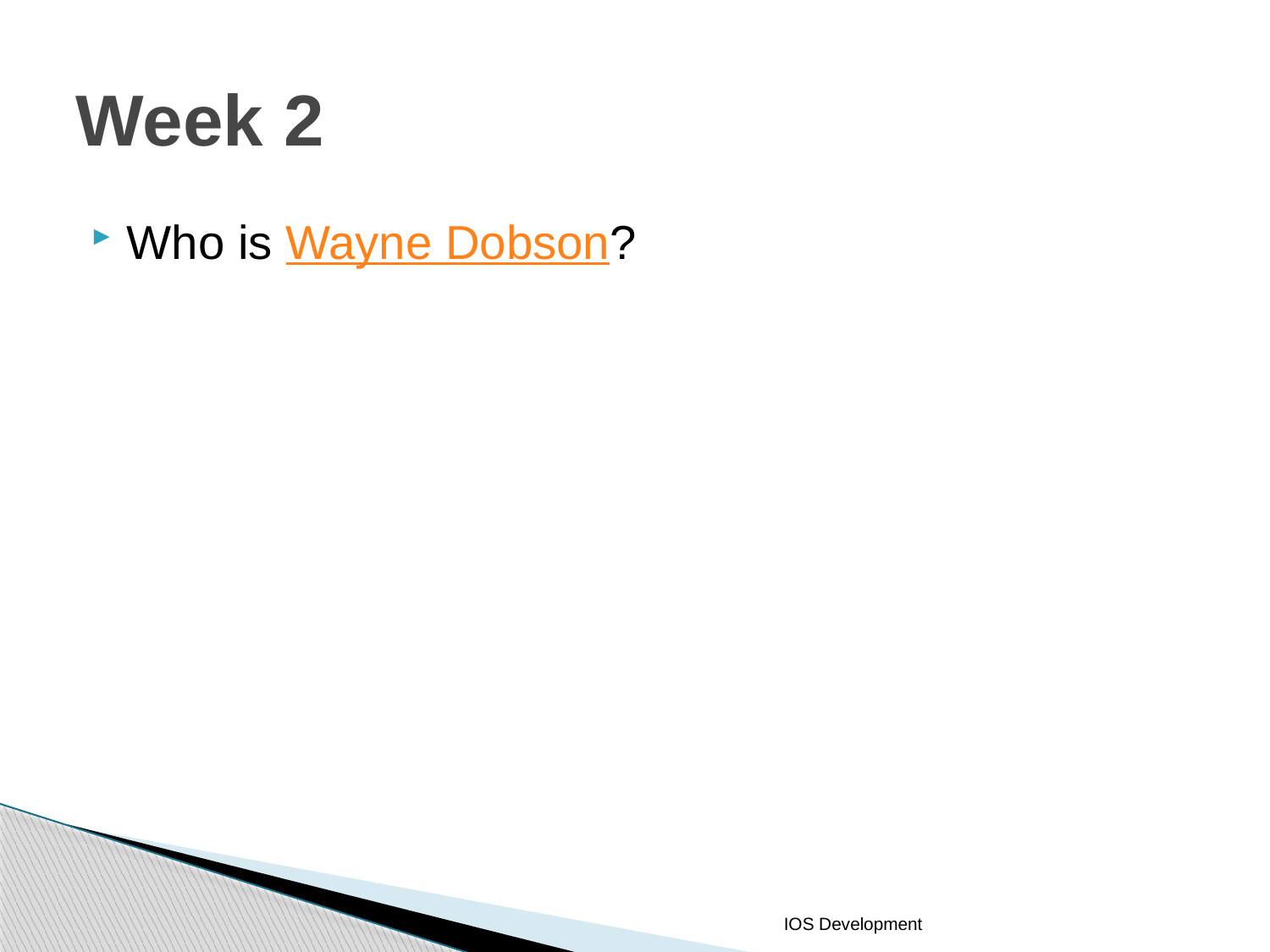

# Week 2
Who is Wayne Dobson?
IOS Development